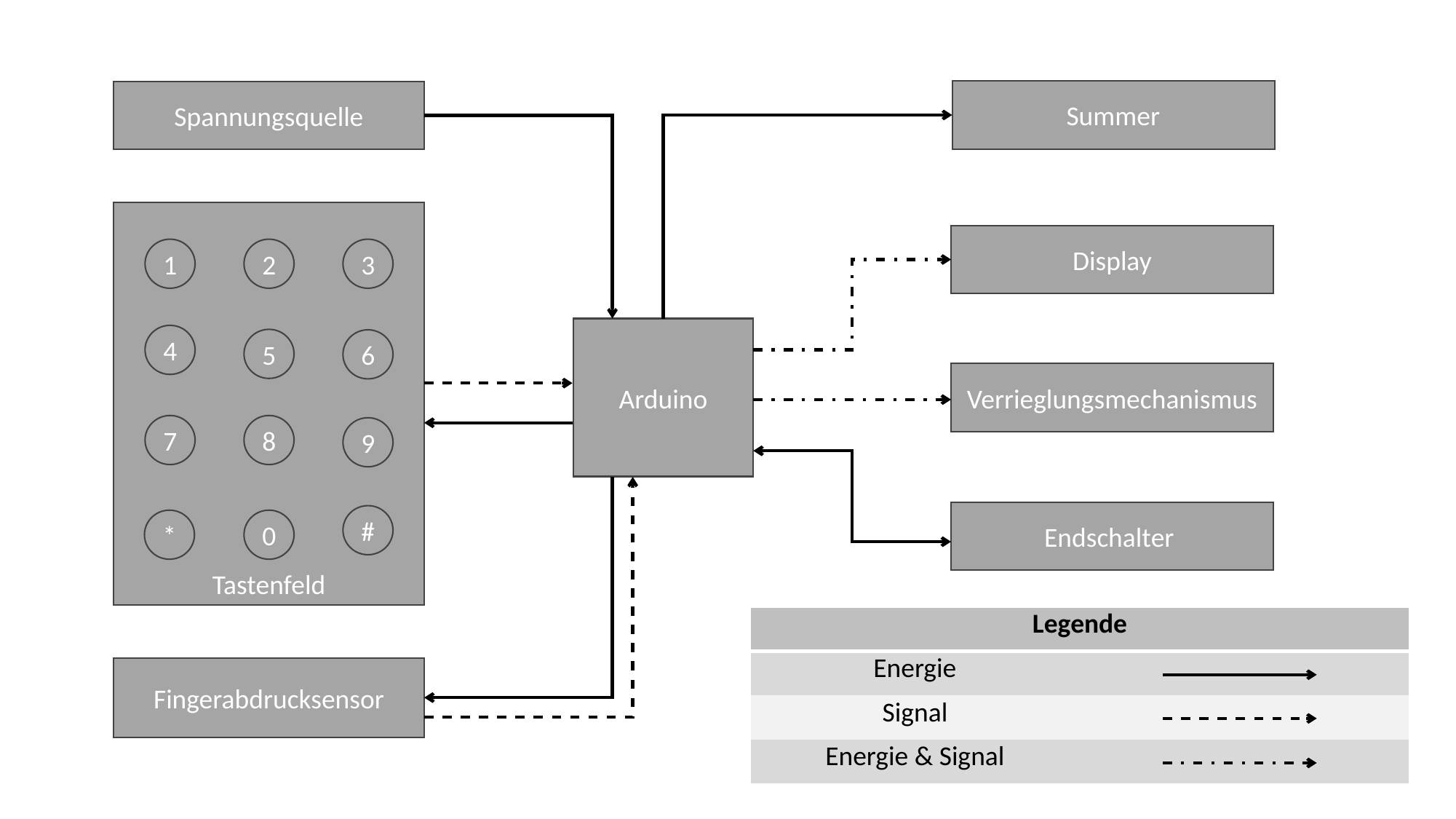

Summer
Spannungsquelle

Tastenfeld
Display
1
2
3
Arduino
4
5
6
Verrieglungsmechanismus
7
8
9
Endschalter
#
*
0
| Legende |  |
| --- | --- |
| Energie |  |
| Signal |  |
| Energie & Signal |  |
Fingerabdrucksensor